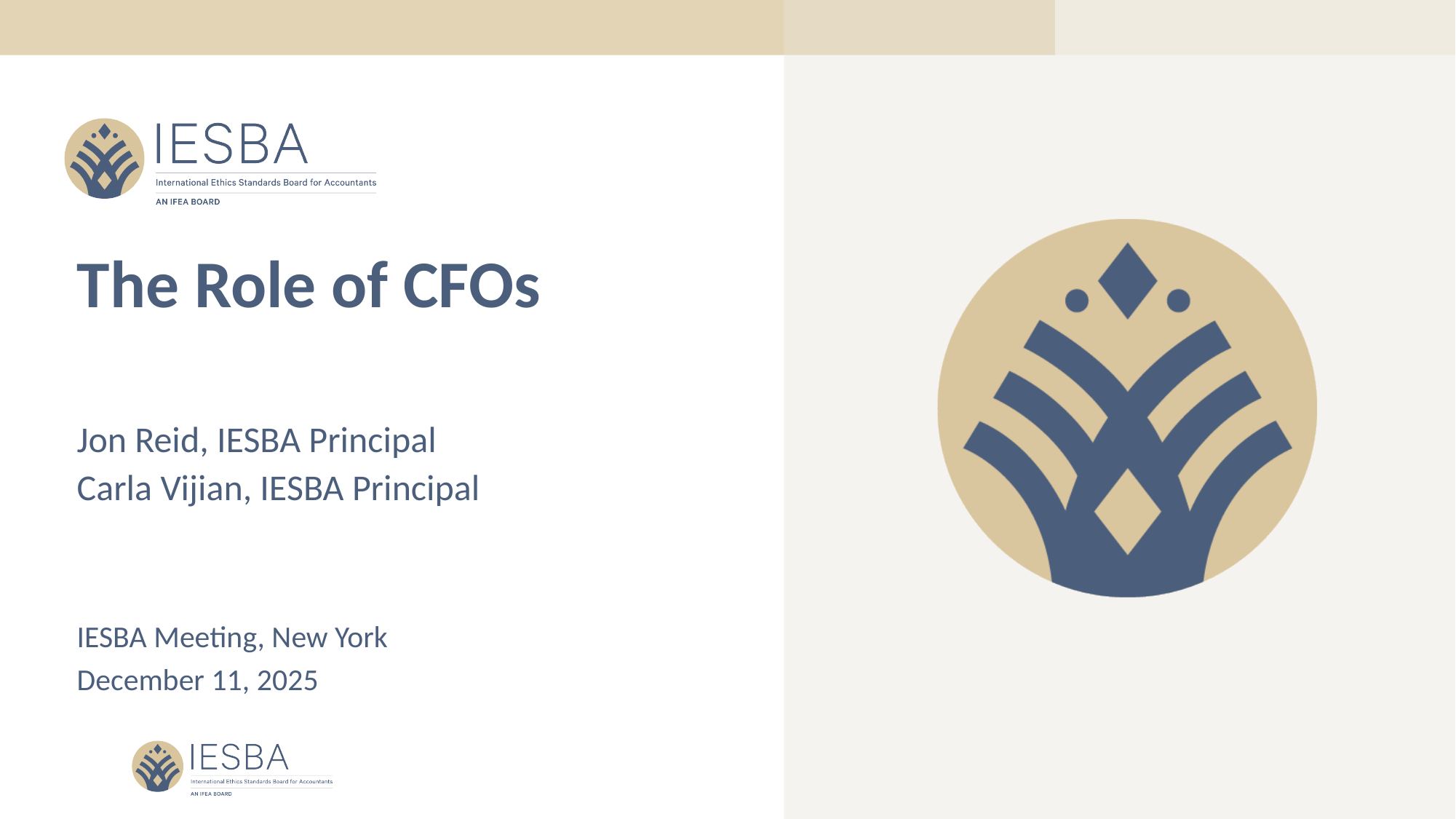

# The Role of CFOs
Jon Reid, IESBA Principal
Carla Vijian, IESBA Principal
IESBA Meeting, New York
December 11, 2025